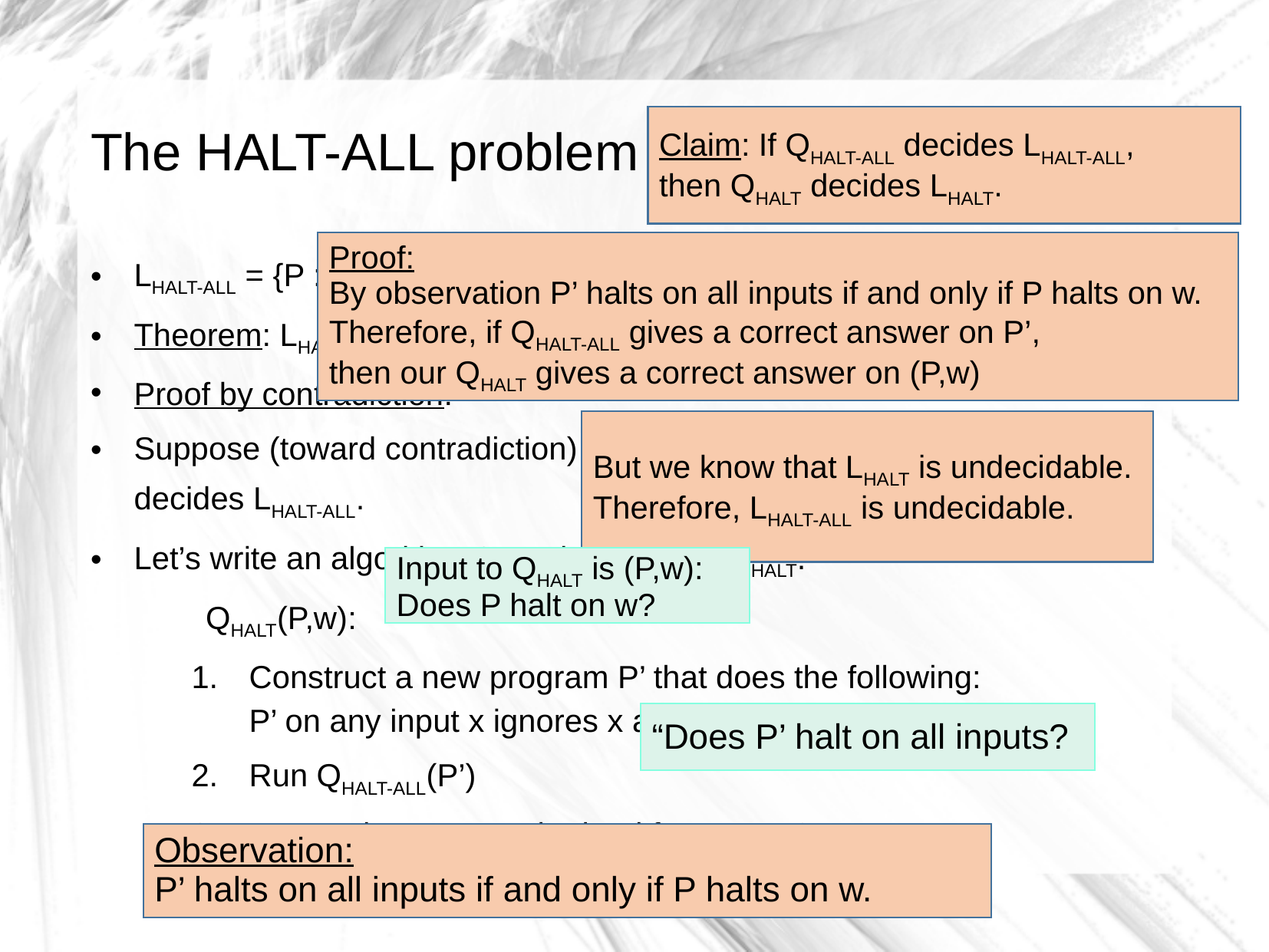

# The HALT-ALL problem
Claim: If QHALT-ALL decides LHALT-ALL,
then QHALT decides LHALT.
0-9
Proof:
By observation P’ halts on all inputs if and only if P halts on w.
Therefore, if QHALT-ALL gives a correct answer on P’,
then our QHALT gives a correct answer on (P,w)
LHALT-ALL = {P : P is a program that halts on all inputs}
Theorem: LHALT-ALL is undecidable.
Proof by contradiction:
Suppose (toward contradiction) that there is an algorithm QHALT-ALL that decides LHALT-ALL.
Let’s write an algorithm QHALT that decides LHALT.
	QHALT(P,w):
Construct a new program P’ that does the following:
P’ on any input x ignores x and run P(w).
Run QHALT-ALL(P’)
Return the answer obtained from step 2
But we know that LHALT is undecidable.
Therefore, LHALT-ALL is undecidable.
Input to QHALT is (P,w):
Does P halt on w?
“Does P’ halt on all inputs?
Observation:
P’ halts on all inputs if and only if P halts on w.